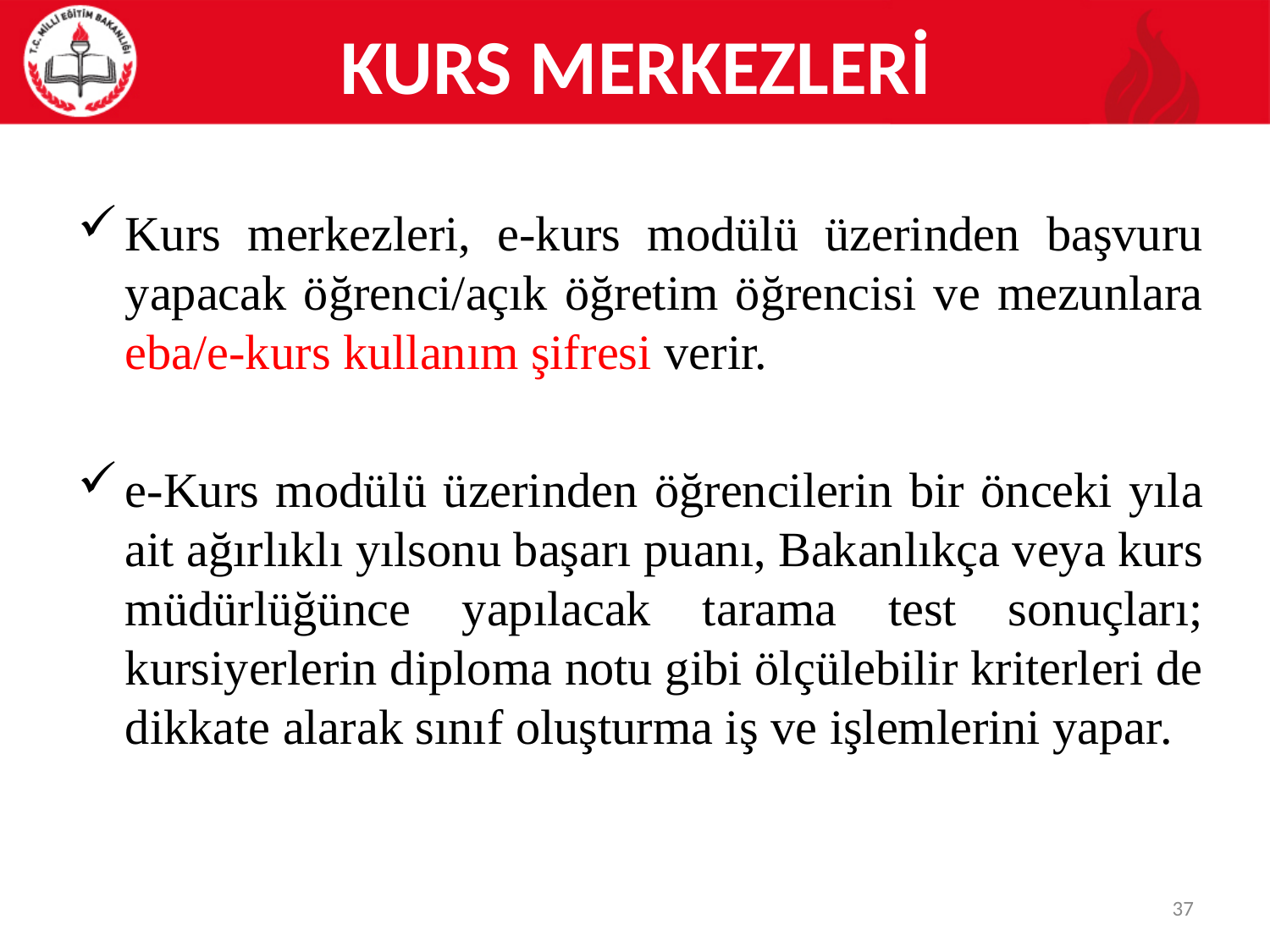

# KURS MERKEZLERİ

Kurs merkezleri, e-kurs modülü üzerinden başvuru yapacak öğrenci/açık öğretim öğrencisi ve mezunlara eba/e-kurs kullanım şifresi verir.

e-Kurs modülü üzerinden öğrencilerin bir önceki yıla ait ağırlıklı yılsonu başarı puanı, Bakanlıkça veya kurs müdürlüğünce yapılacak tarama test sonuçları; kursiyerlerin diploma notu gibi ölçülebilir kriterleri de dikkate alarak sınıf oluşturma iş ve işlemlerini yapar.
37